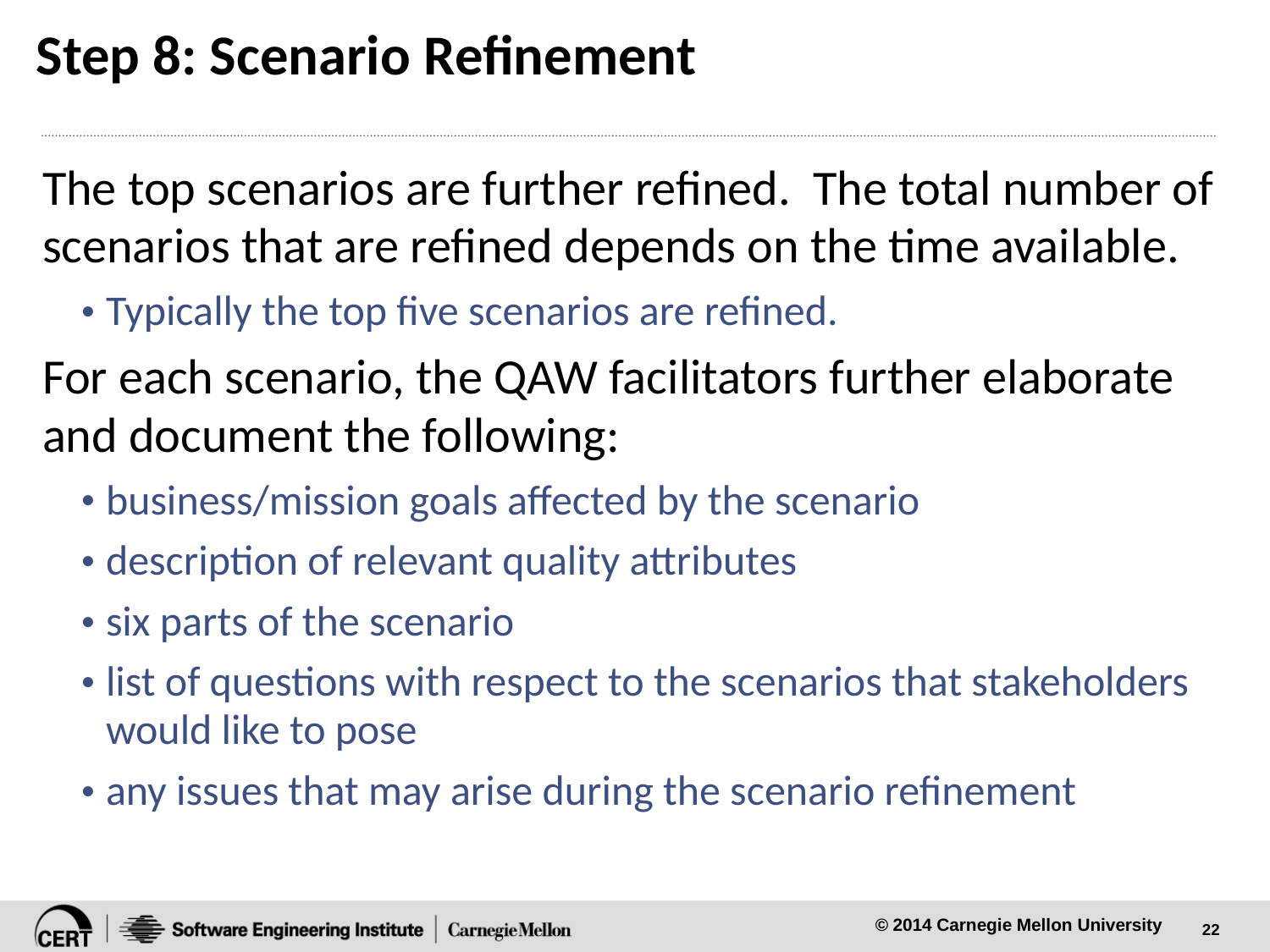

# Step 8: Scenario Refinement
The top scenarios are further refined.  The total number of scenarios that are refined depends on the time available.
Typically the top five scenarios are refined.
For each scenario, the QAW facilitators further elaborate and document the following:
business/mission goals affected by the scenario
description of relevant quality attributes
six parts of the scenario
list of questions with respect to the scenarios that stakeholders would like to pose
any issues that may arise during the scenario refinement